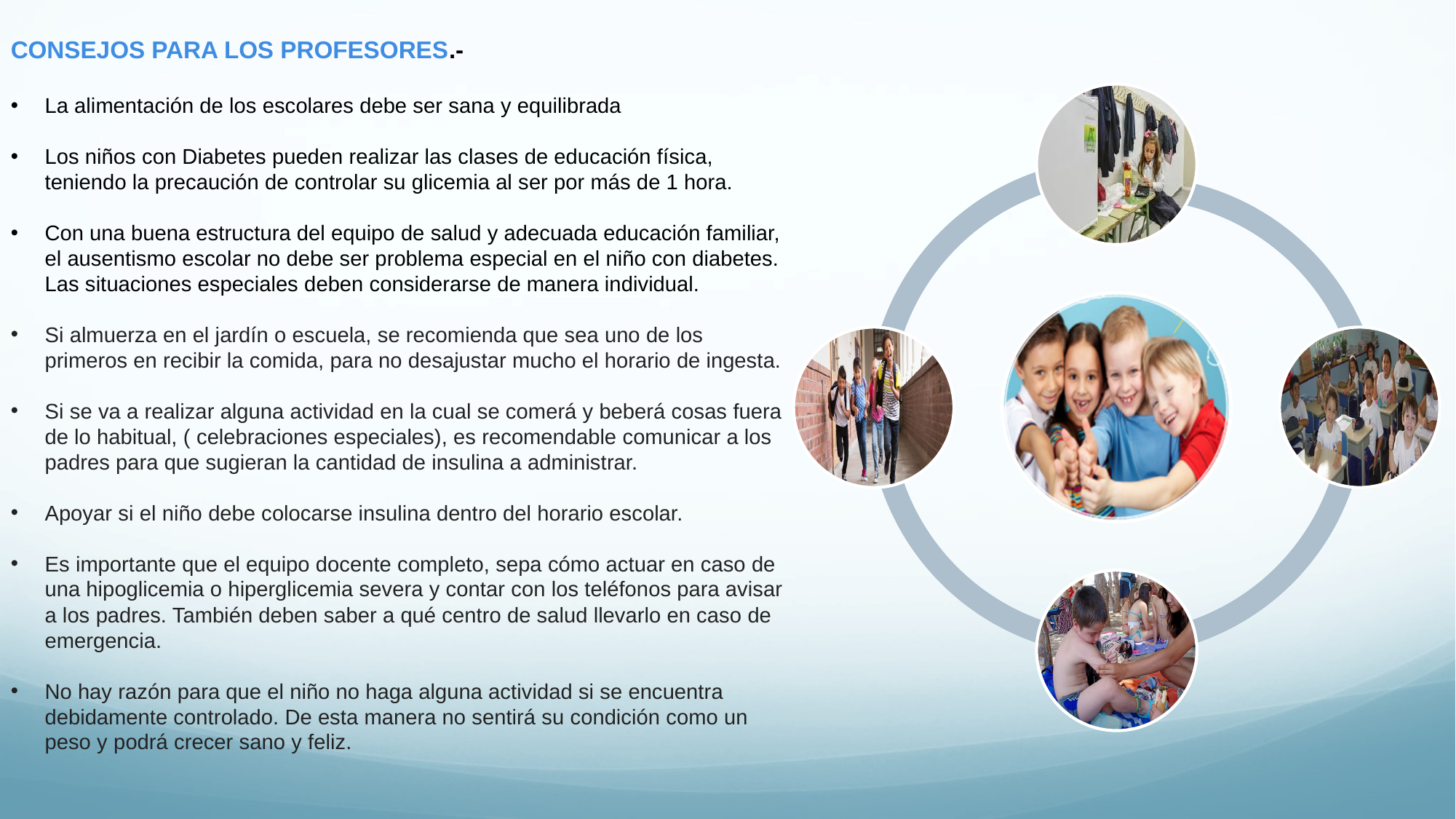

CONSEJOS PARA LOS PROFESORES.-

La alimentación de los escolares debe ser sana y equilibrada

Los niños con Diabetes pueden realizar las clases de educación física, teniendo la precaución de controlar su glicemia al ser por más de 1 hora.
Con una buena estructura del equipo de salud y adecuada educación familiar, el ausentismo escolar no debe ser problema especial en el niño con diabetes. Las situaciones especiales deben considerarse de manera individual.

Si almuerza en el jardín o escuela, se recomienda que sea uno de los primeros en recibir la comida, para no desajustar mucho el horario de ingesta.

Si se va a realizar alguna actividad en la cual se comerá y beberá cosas fuera de lo habitual, ( celebraciones especiales), es recomendable comunicar a los padres para que sugieran la cantidad de insulina a administrar.

Apoyar si el niño debe colocarse insulina dentro del horario escolar.

Es importante que el equipo docente completo, sepa cómo actuar en caso de una hipoglicemia o hiperglicemia severa y contar con los teléfonos para avisar a los padres. También deben saber a qué centro de salud llevarlo en caso de emergencia.

No hay razón para que el niño no haga alguna actividad si se encuentra debidamente controlado. De esta manera no sentirá su condición como un peso y podrá crecer sano y feliz.